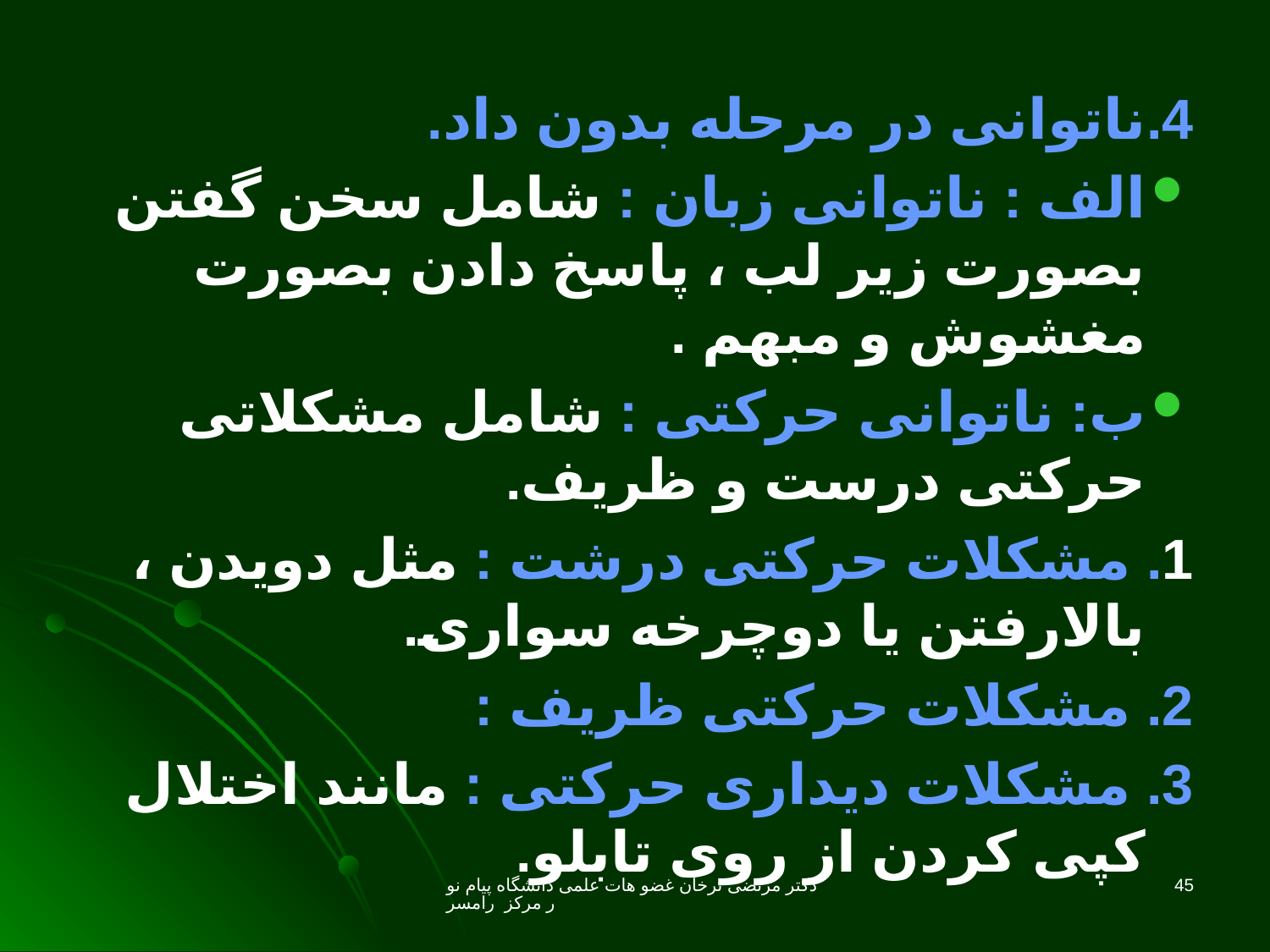

4.ناتوانی در مرحله بدون داد.
الف : ناتوانی زبان : شامل سخن گفتن بصورت زیر لب ، پاسخ دادن بصورت مغشوش و مبهم .
ب: ناتوانی حرکتی : شامل مشکلاتی حرکتی درست و ظریف.
1. مشکلات حرکتی درشت : مثل دویدن ، بالارفتن یا دوچرخه سواری.
2. مشکلات حرکتی ظریف :
3. مشکلات دیداری حرکتی : مانند اختلال کپی کردن از روی تابلو.
دکتر مرتضی ترخان غضو هات علمی دانشگاه پیام نور مرکز رامسر
45